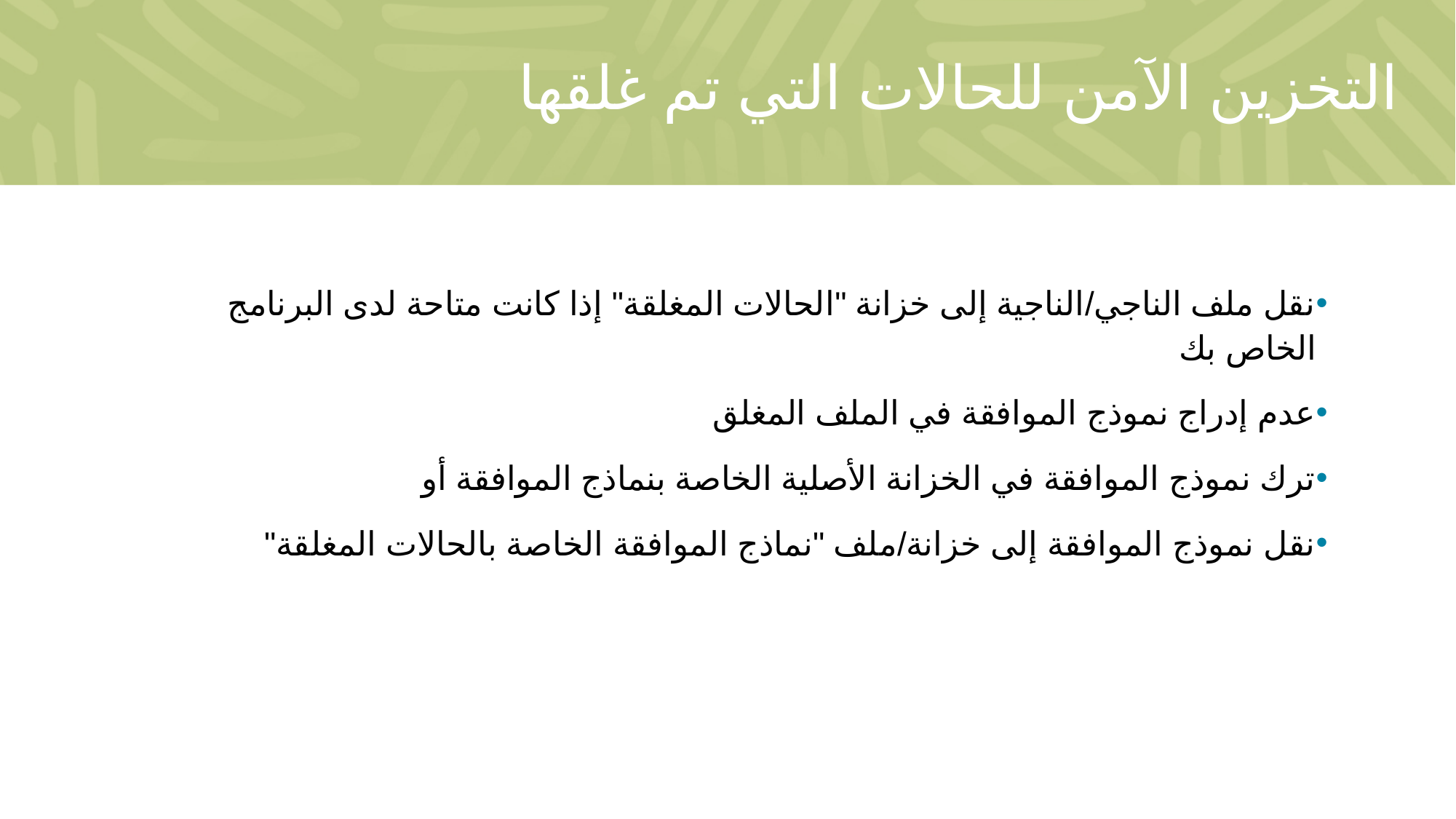

# التخزين الآمن للحالات التي تم غلقها
نقل ملف الناجي/الناجية إلى خزانة "الحالات المغلقة" إذا كانت متاحة لدى البرنامج الخاص بك
عدم إدراج نموذج الموافقة في الملف المغلق
ترك نموذج الموافقة في الخزانة الأصلية الخاصة بنماذج الموافقة أو
نقل نموذج الموافقة إلى خزانة/ملف "نماذج الموافقة الخاصة بالحالات المغلقة"